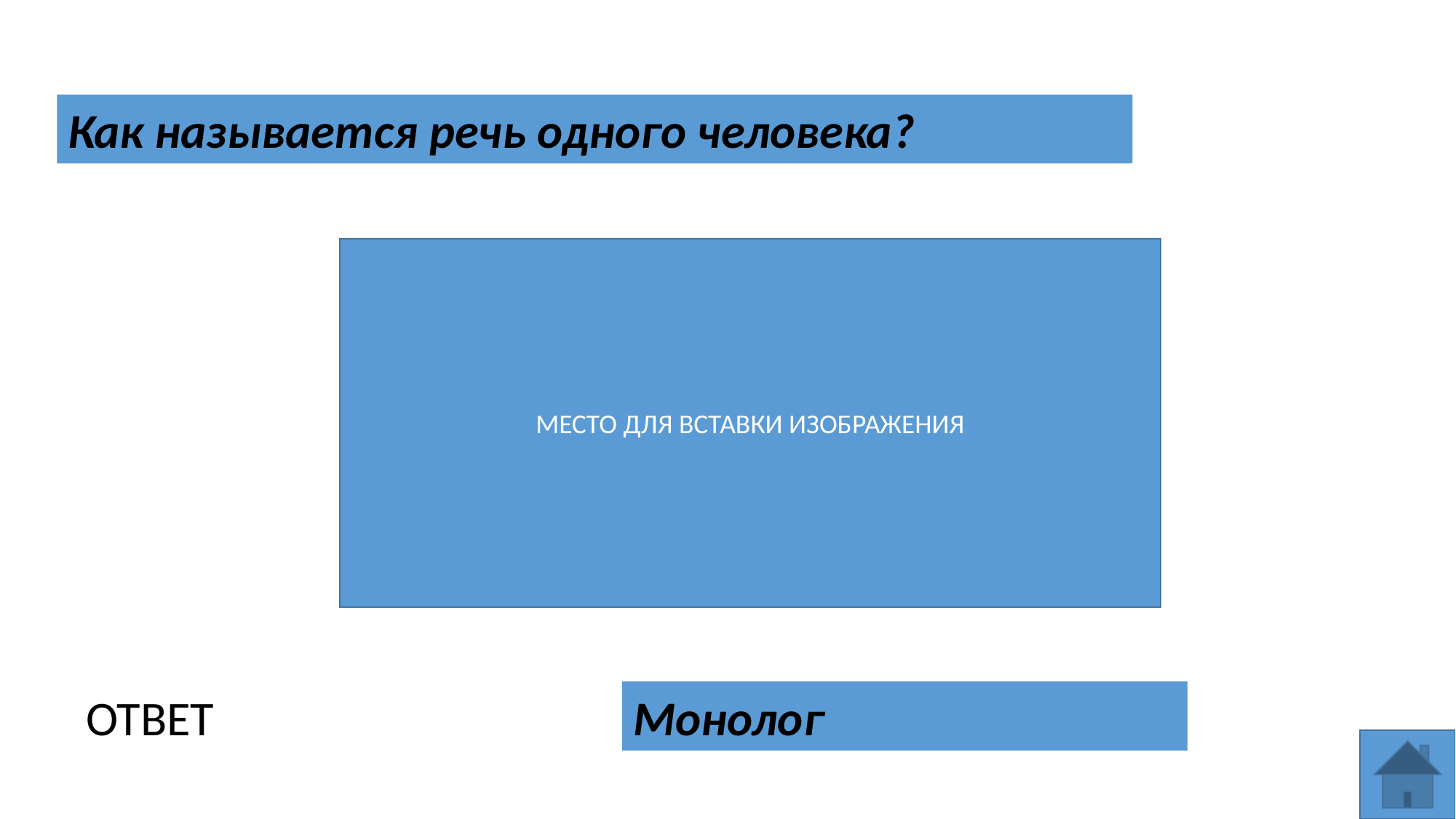

Как называется речь одного человека?
МЕСТО ДЛЯ ВСТАВКИ ИЗОБРАЖЕНИЯ
Монолог
ОТВЕТ